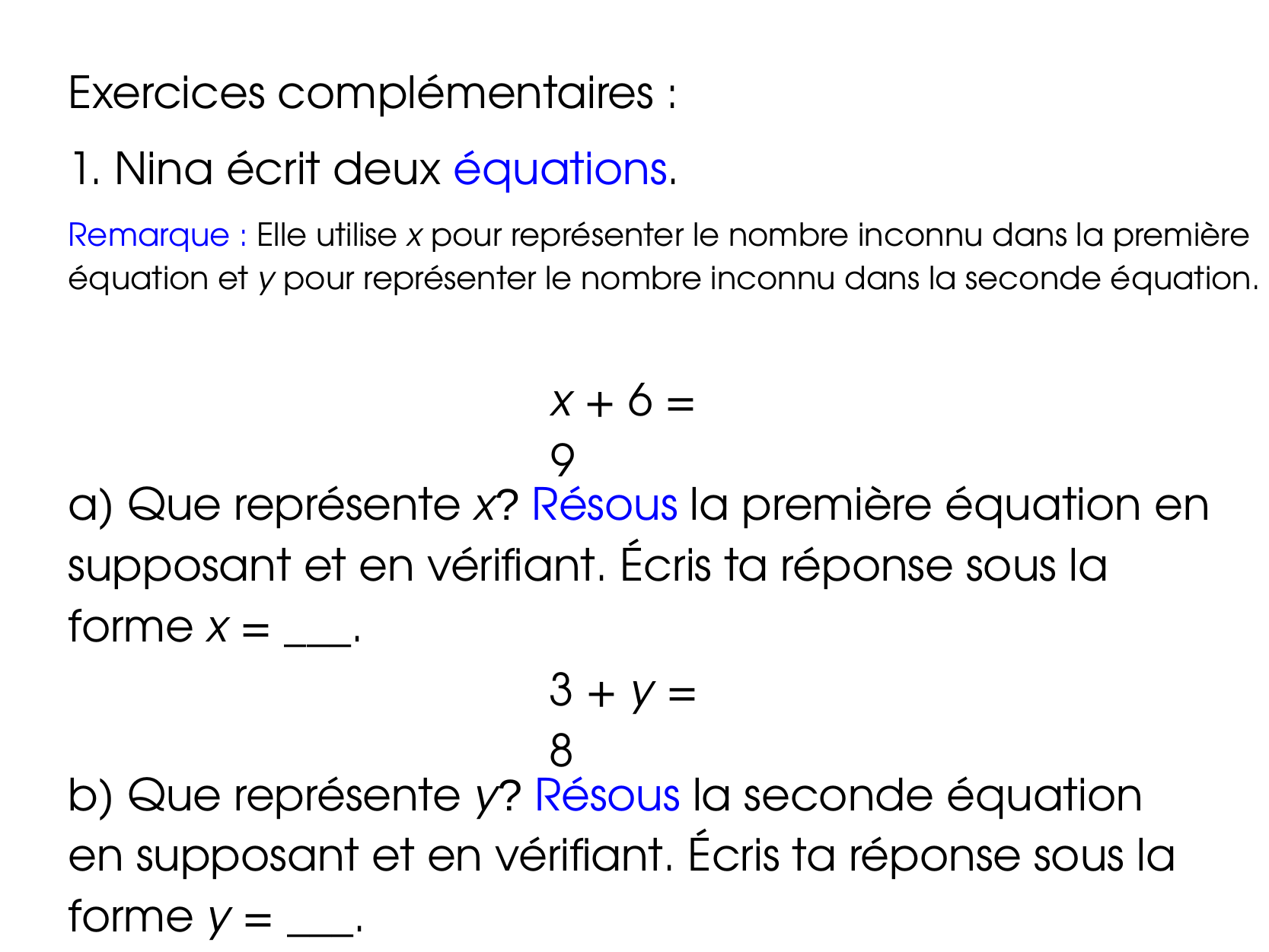

Exercices complémentaires :
1. Nina écrit deux équations.
Remarque : Elle utilise x pour représenter le nombre inconnu dans la première équation et y pour représenter le nombre inconnu dans la seconde équation.
x + 6 = 9
a) Que représente x? Résous la première équation en supposant et en vérifiant. Écris ta réponse sous la forme x = ___.
3 + y = 8
b) Que représente y? Résous la seconde équation en supposant et en vérifiant. Écris ta réponse sous la forme y = ___.